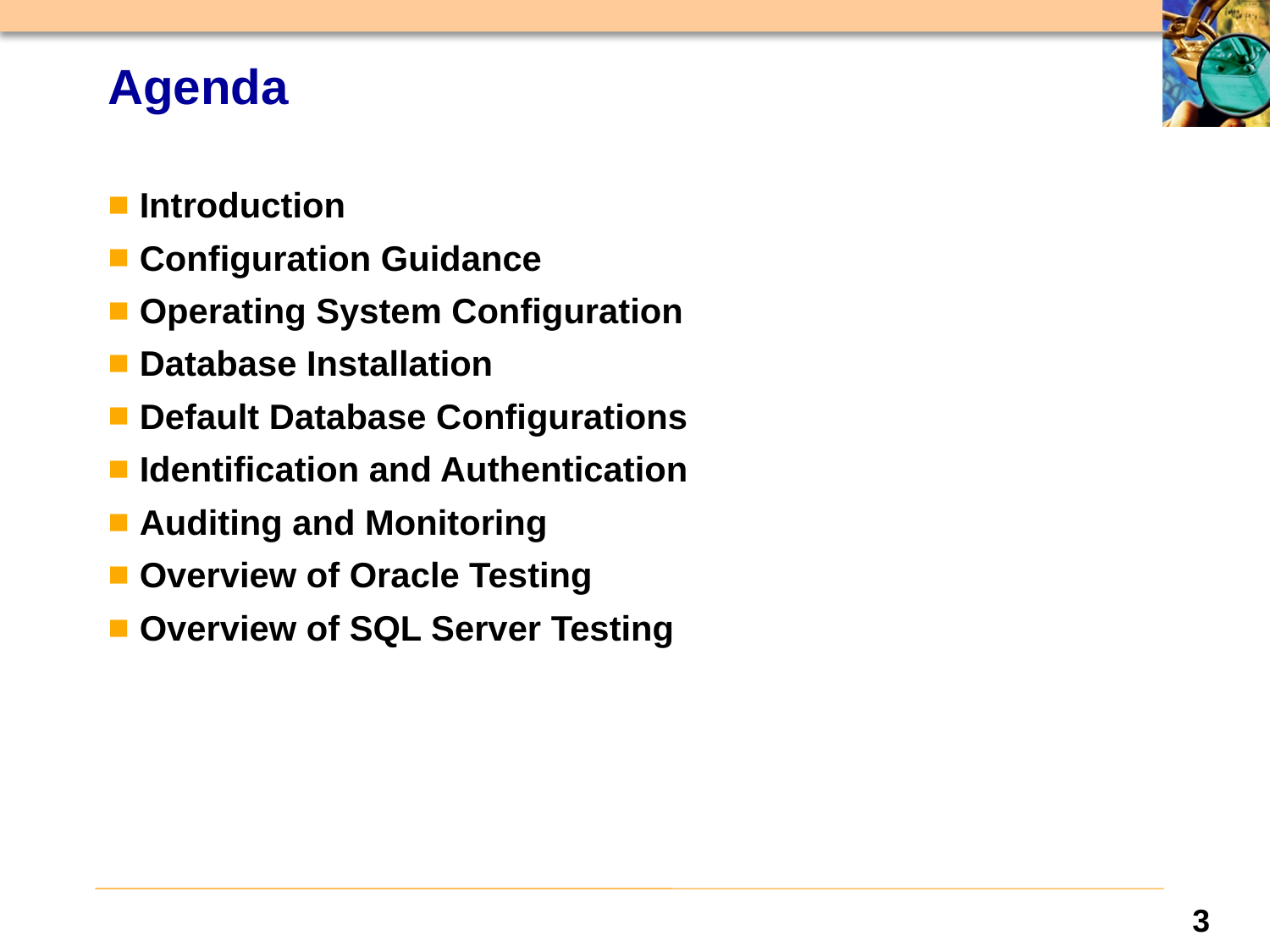

# Agenda
Introduction
Configuration Guidance
Operating System Configuration
Database Installation
Default Database Configurations
Identification and Authentication
Auditing and Monitoring
Overview of Oracle Testing
Overview of SQL Server Testing